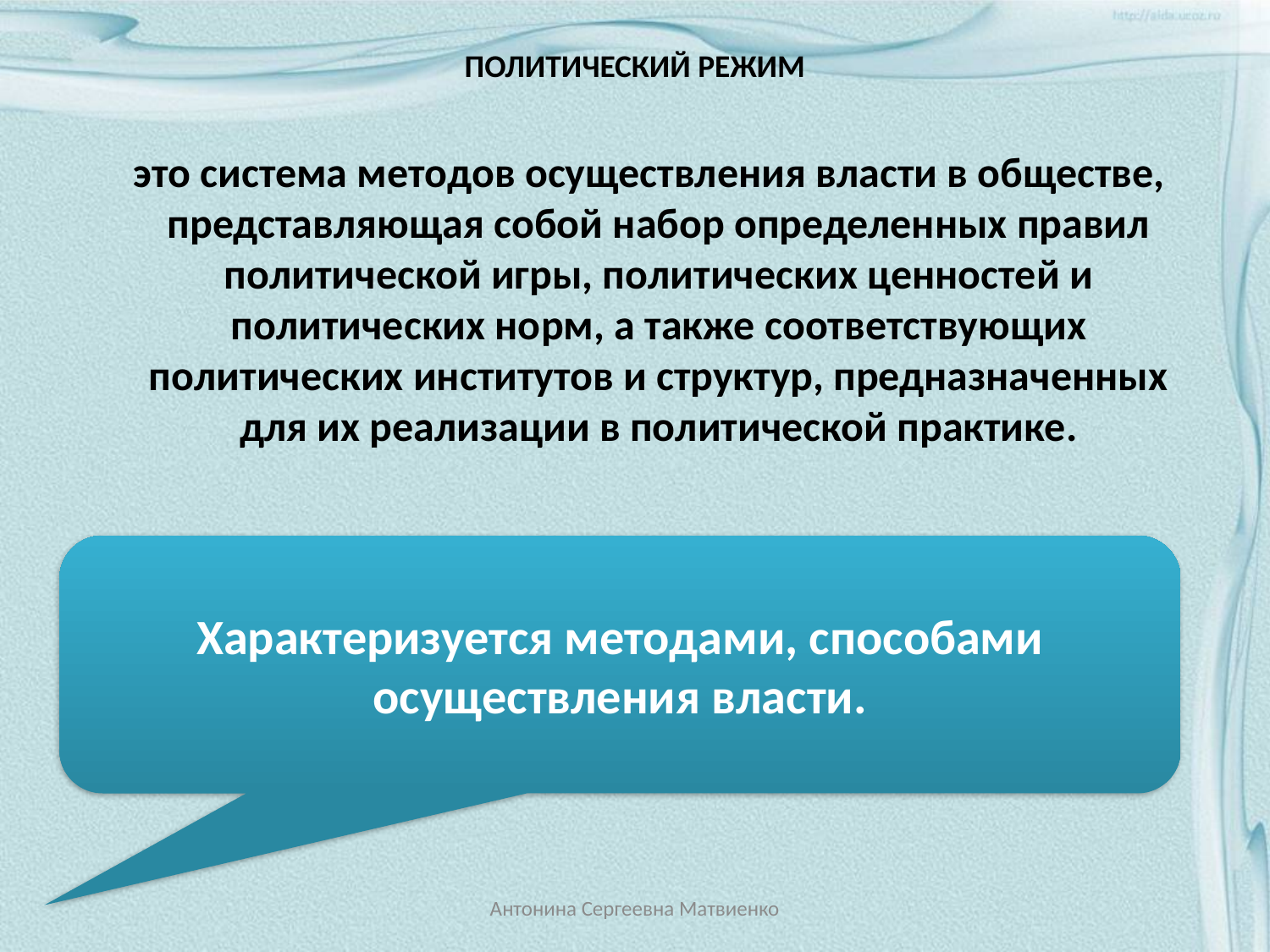

# ПОЛИТИЧЕСКИЙ РЕЖИМ
   это система методов осуществления власти в обществе, представляющая собой набор определенных правил политической игры, политических ценностей и политических норм, а также соответствующих политических институтов и структур, предназначенных для их реализации в политической практике.
Характеризуется методами, способами осуществления власти.
Антонина Сергеевна Матвиенко